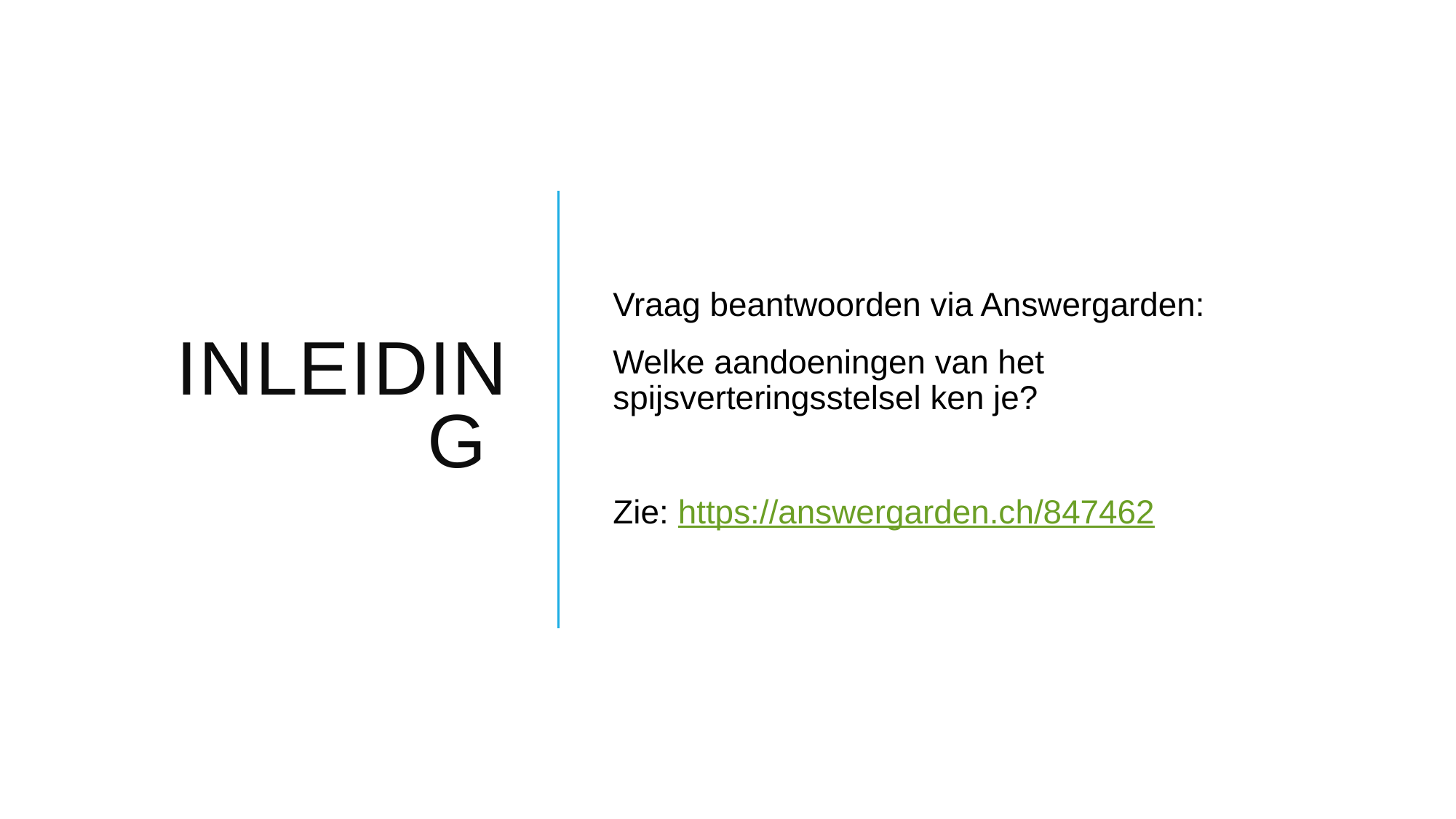

# Inleiding
Vraag beantwoorden via Answergarden:
Welke aandoeningen van het spijsverteringsstelsel ken je?

Zie: https://answergarden.ch/847462